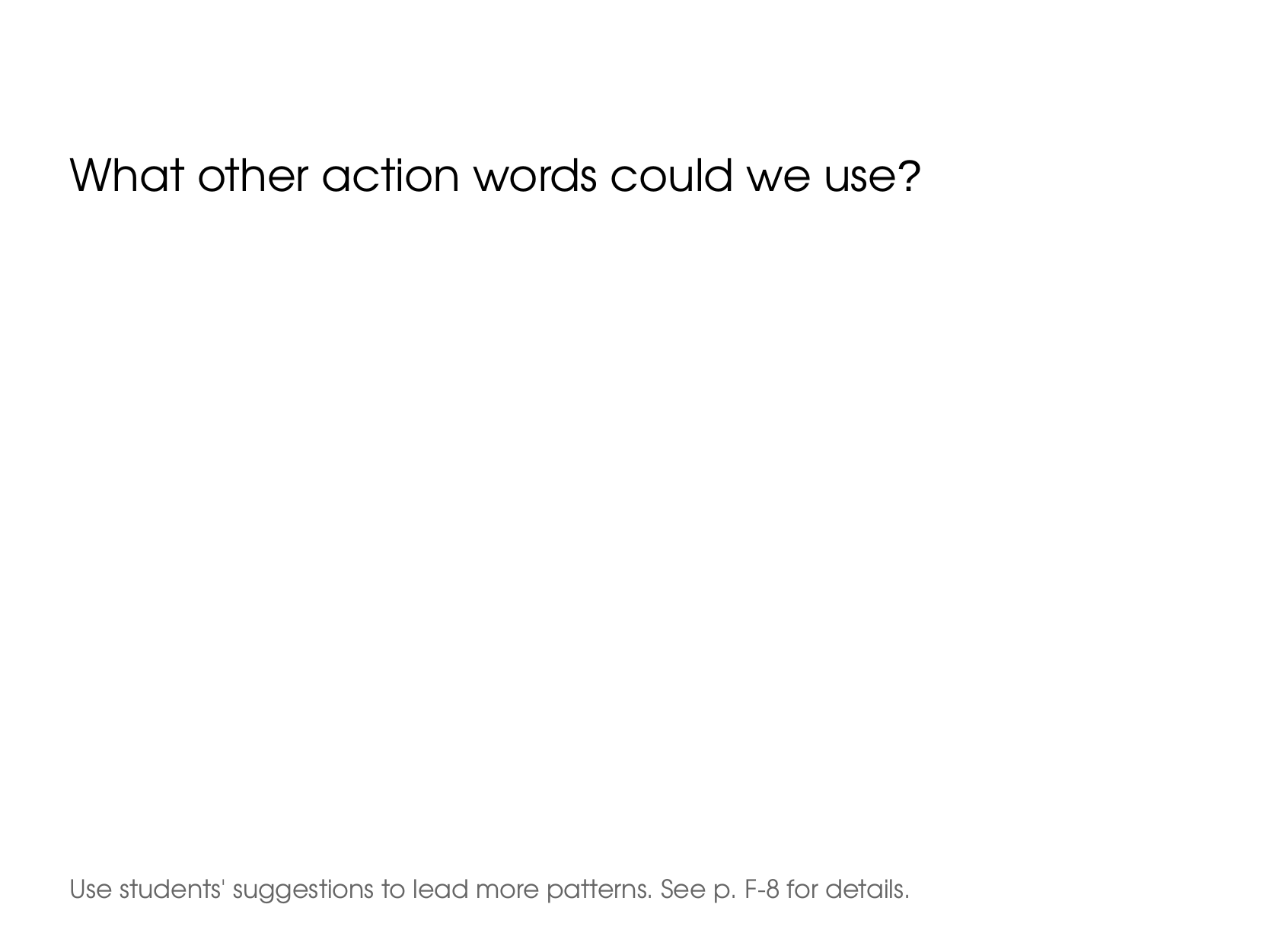

What other action words could we use?
Use students' suggestions to lead more patterns. See p. F-8 for details.